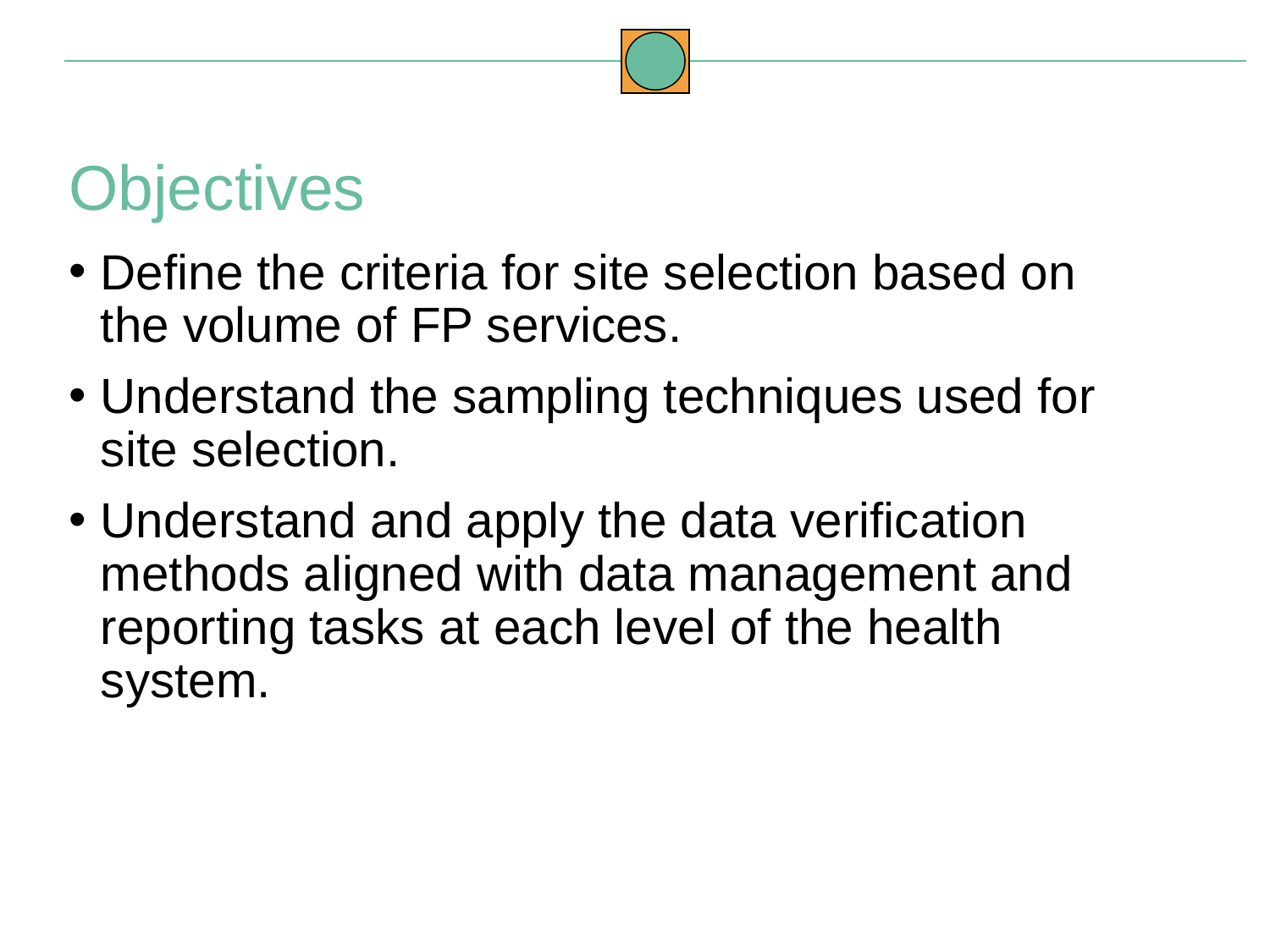

Objectives
Define the criteria for site selection based on the volume of FP services.
Understand the sampling techniques used for site selection.
Understand and apply the data verification methods aligned with data management and reporting tasks at each level of the health system.